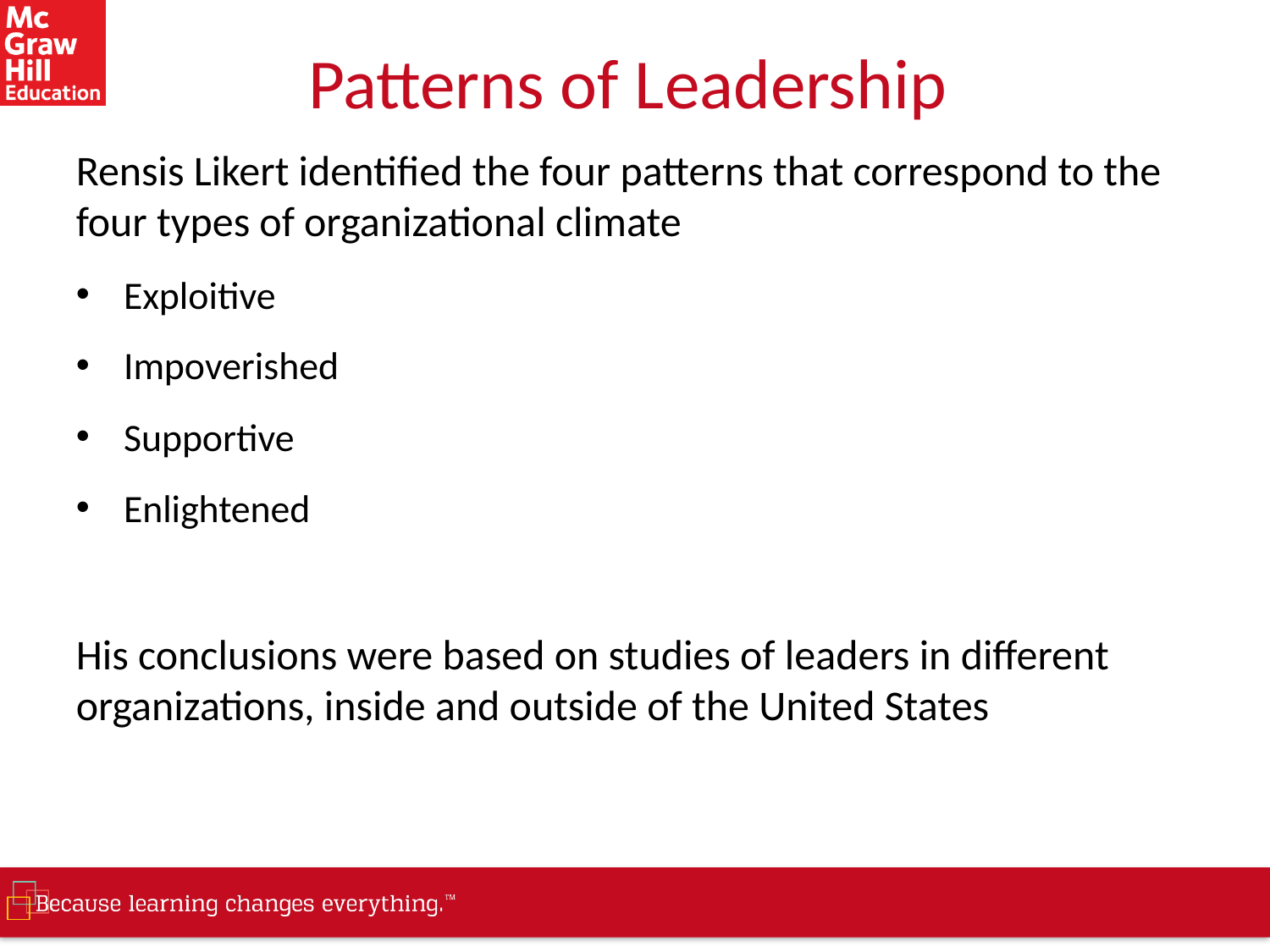

# Patterns of Leadership
Rensis Likert identified the four patterns that correspond to the four types of organizational climate
Exploitive
Impoverished
Supportive
Enlightened

His conclusions were based on studies of leaders in different organizations, inside and outside of the United States